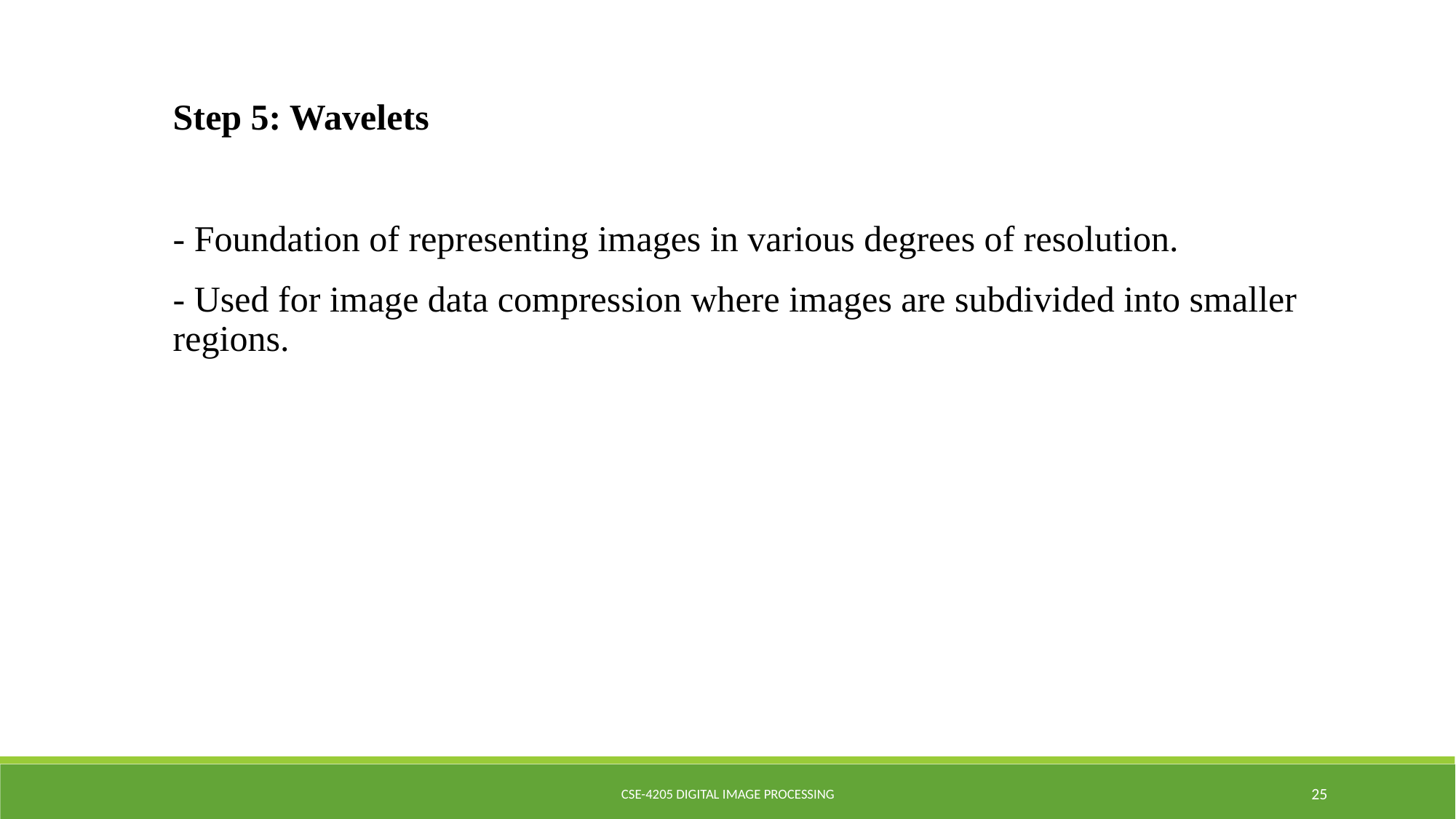

Step 5: Wavelets

- Foundation of representing images in various degrees of resolution.
- Used for image data compression where images are subdivided into smaller regions.

CSE-4205 Digital Image Processing
25